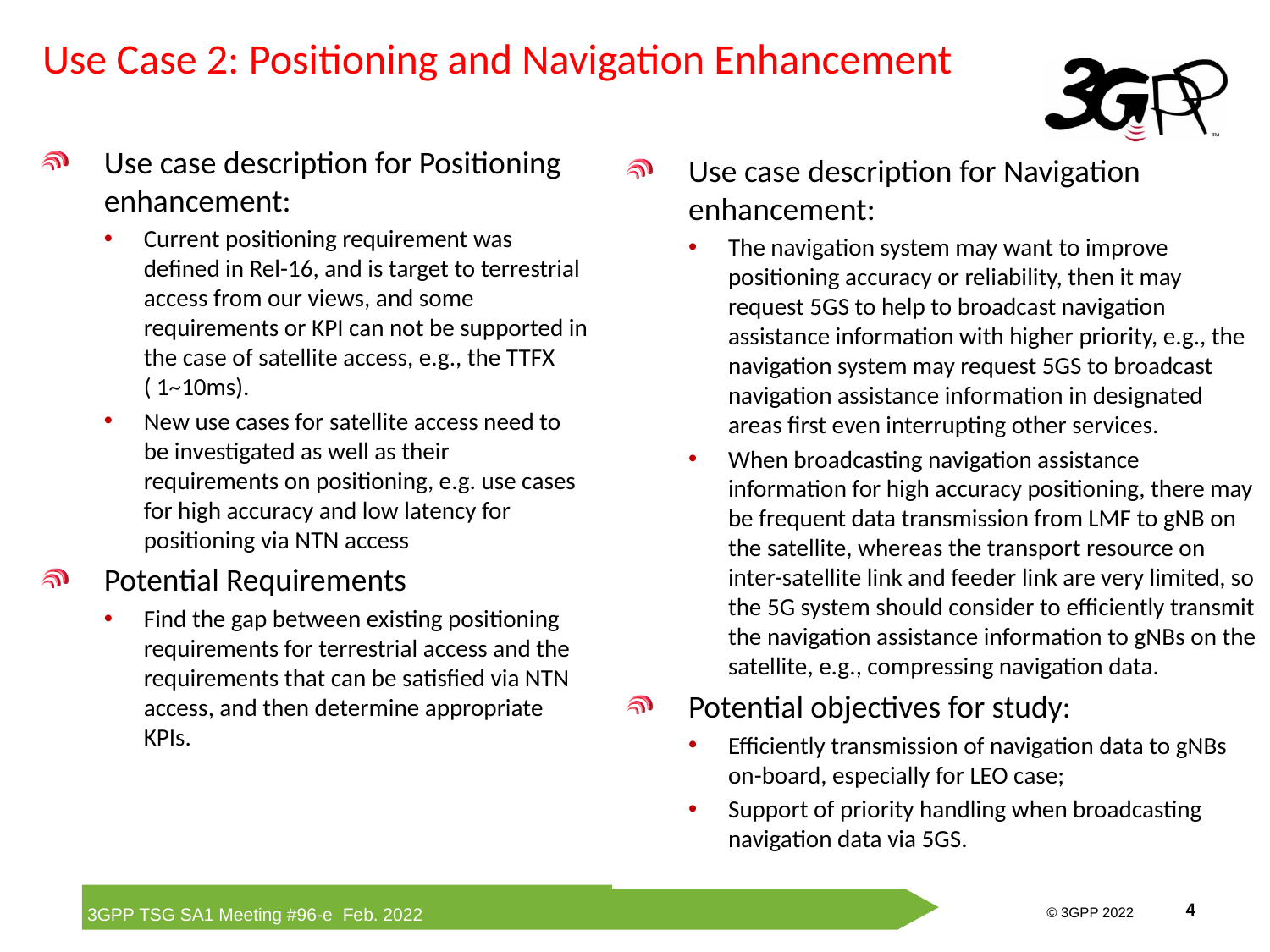

# Use Case 2: Positioning and Navigation Enhancement
Use case description for Positioning enhancement:
Current positioning requirement was defined in Rel-16, and is target to terrestrial access from our views, and some requirements or KPI can not be supported in the case of satellite access, e.g., the TTFX ( 1~10ms).
New use cases for satellite access need to be investigated as well as their requirements on positioning, e.g. use cases for high accuracy and low latency for positioning via NTN access
Potential Requirements
Find the gap between existing positioning requirements for terrestrial access and the requirements that can be satisfied via NTN access, and then determine appropriate KPIs.

Use case description for Navigation enhancement:
The navigation system may want to improve positioning accuracy or reliability, then it may request 5GS to help to broadcast navigation assistance information with higher priority, e.g., the navigation system may request 5GS to broadcast navigation assistance information in designated areas first even interrupting other services.
When broadcasting navigation assistance information for high accuracy positioning, there may be frequent data transmission from LMF to gNB on the satellite, whereas the transport resource on inter-satellite link and feeder link are very limited, so the 5G system should consider to efficiently transmit the navigation assistance information to gNBs on the satellite, e.g., compressing navigation data.
Potential objectives for study:
Efficiently transmission of navigation data to gNBs on-board, especially for LEO case;
Support of priority handling when broadcasting navigation data via 5GS.